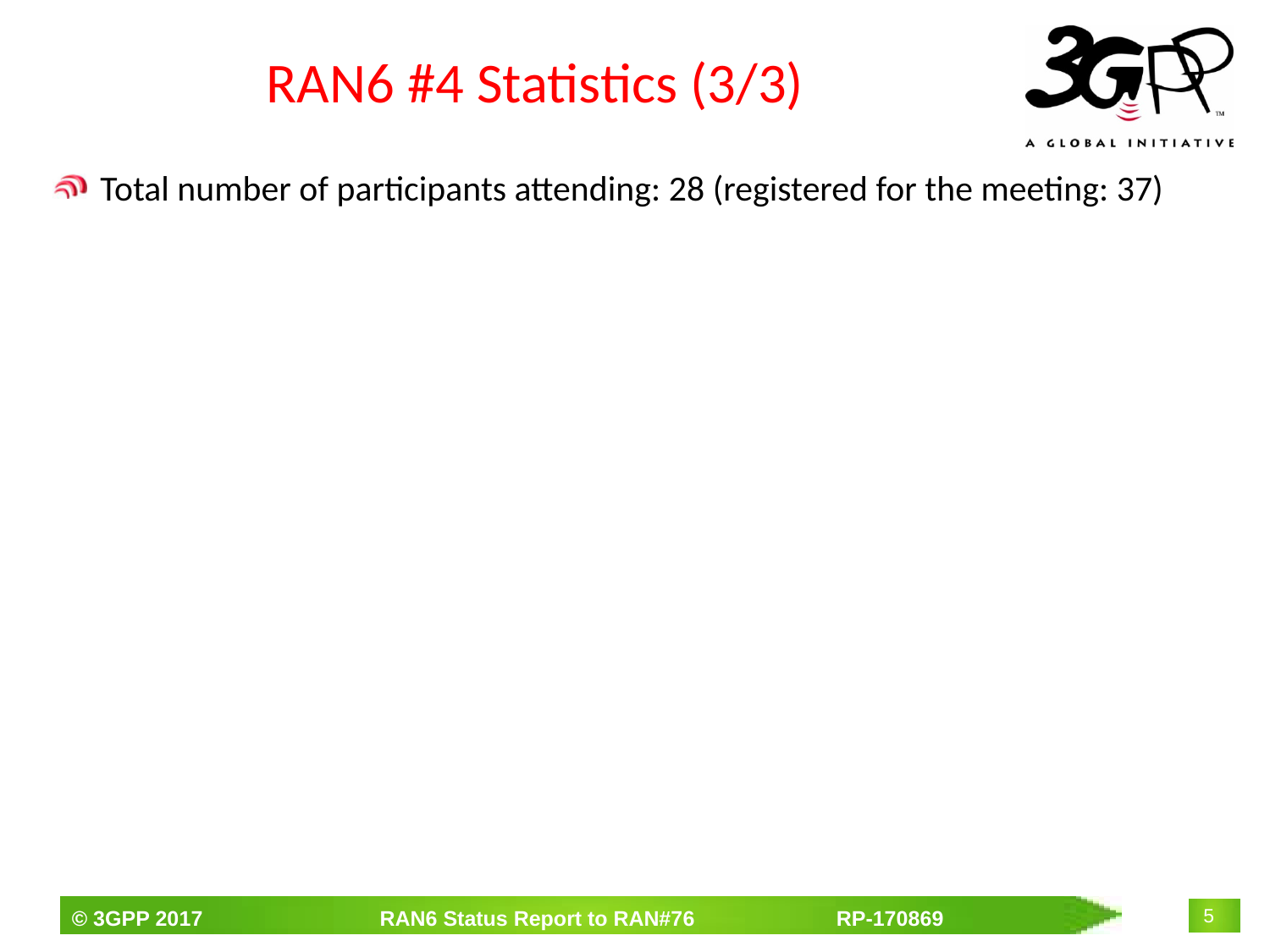

# RAN6 #4 Statistics (3/3)
Total number of participants attending: 28 (registered for the meeting: 37)